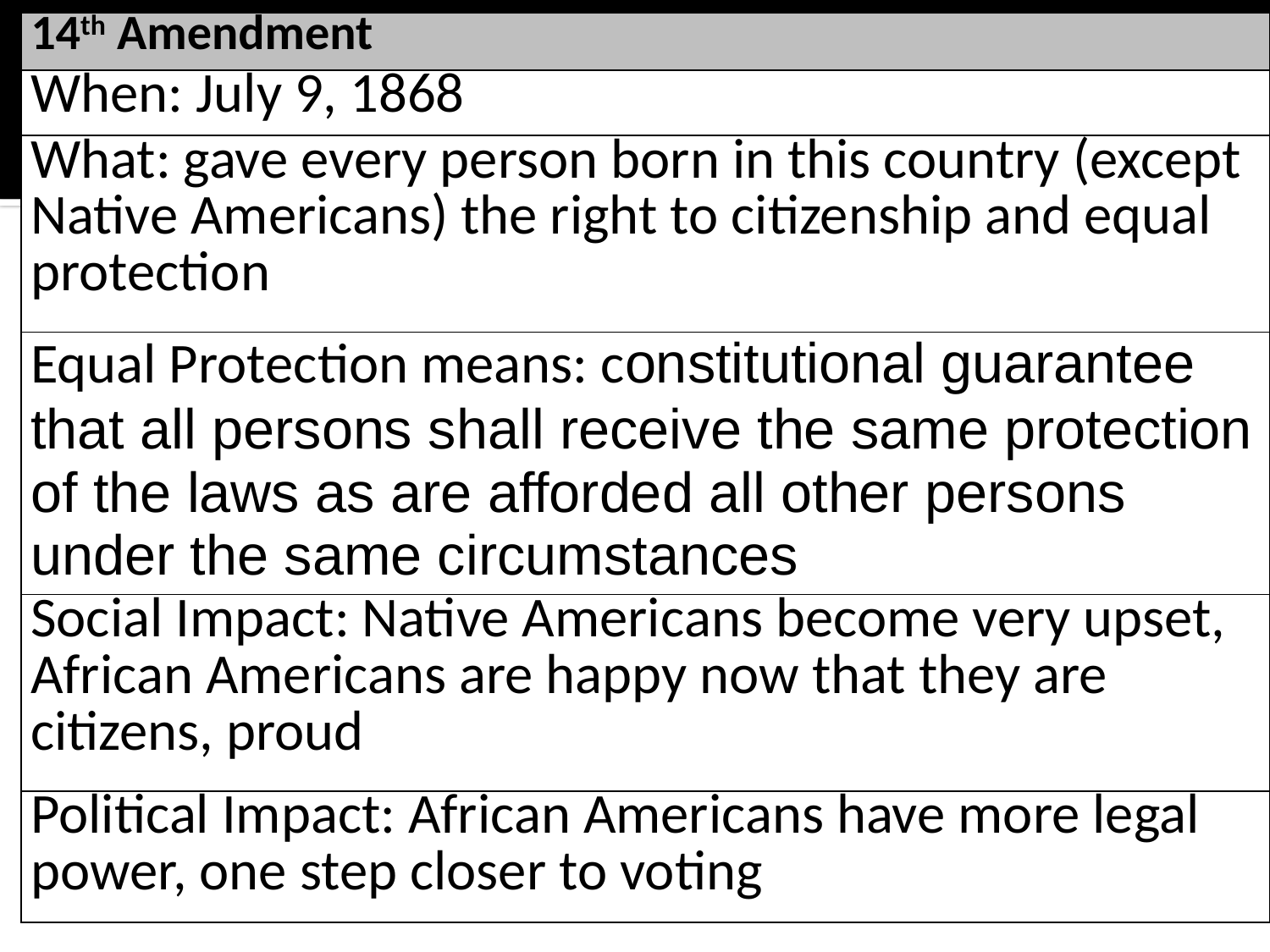

| 14th Amendment |
| --- |
| When: July 9, 1868 |
| What: gave every person born in this country (except Native Americans) the right to citizenship and equal protection |
| Equal Protection means: constitutional guarantee that all persons shall receive the same protection of the laws as are afforded all other persons under the same circumstances |
| Social Impact: Native Americans become very upset, African Americans are happy now that they are citizens, proud |
| Political Impact: African Americans have more legal power, one step closer to voting |